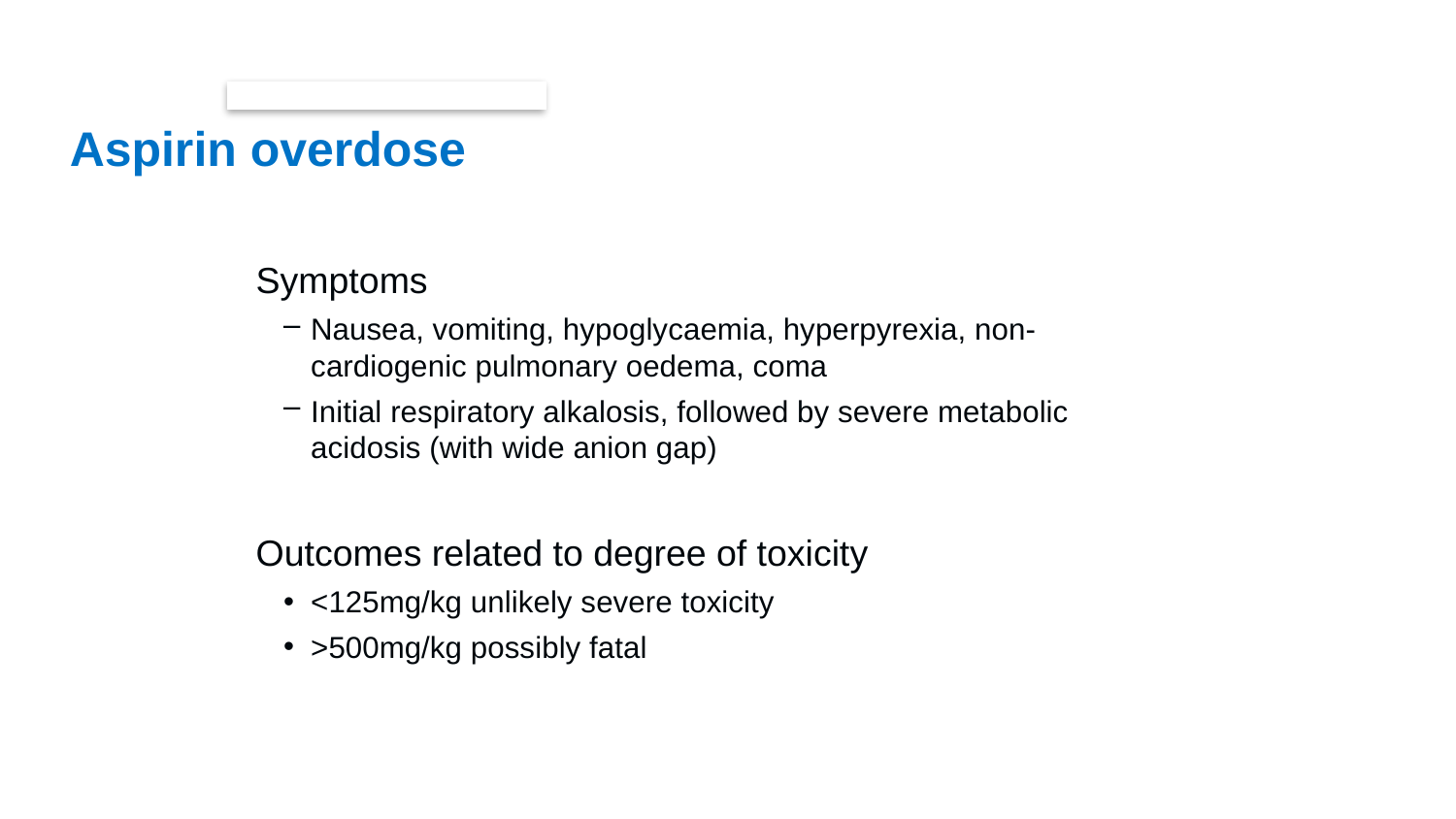

# Aspirin overdose
Symptoms
Nausea, vomiting, hypoglycaemia, hyperpyrexia, non-cardiogenic pulmonary oedema, coma
Initial respiratory alkalosis, followed by severe metabolic acidosis (with wide anion gap)

Outcomes related to degree of toxicity
<125mg/kg unlikely severe toxicity
>500mg/kg possibly fatal